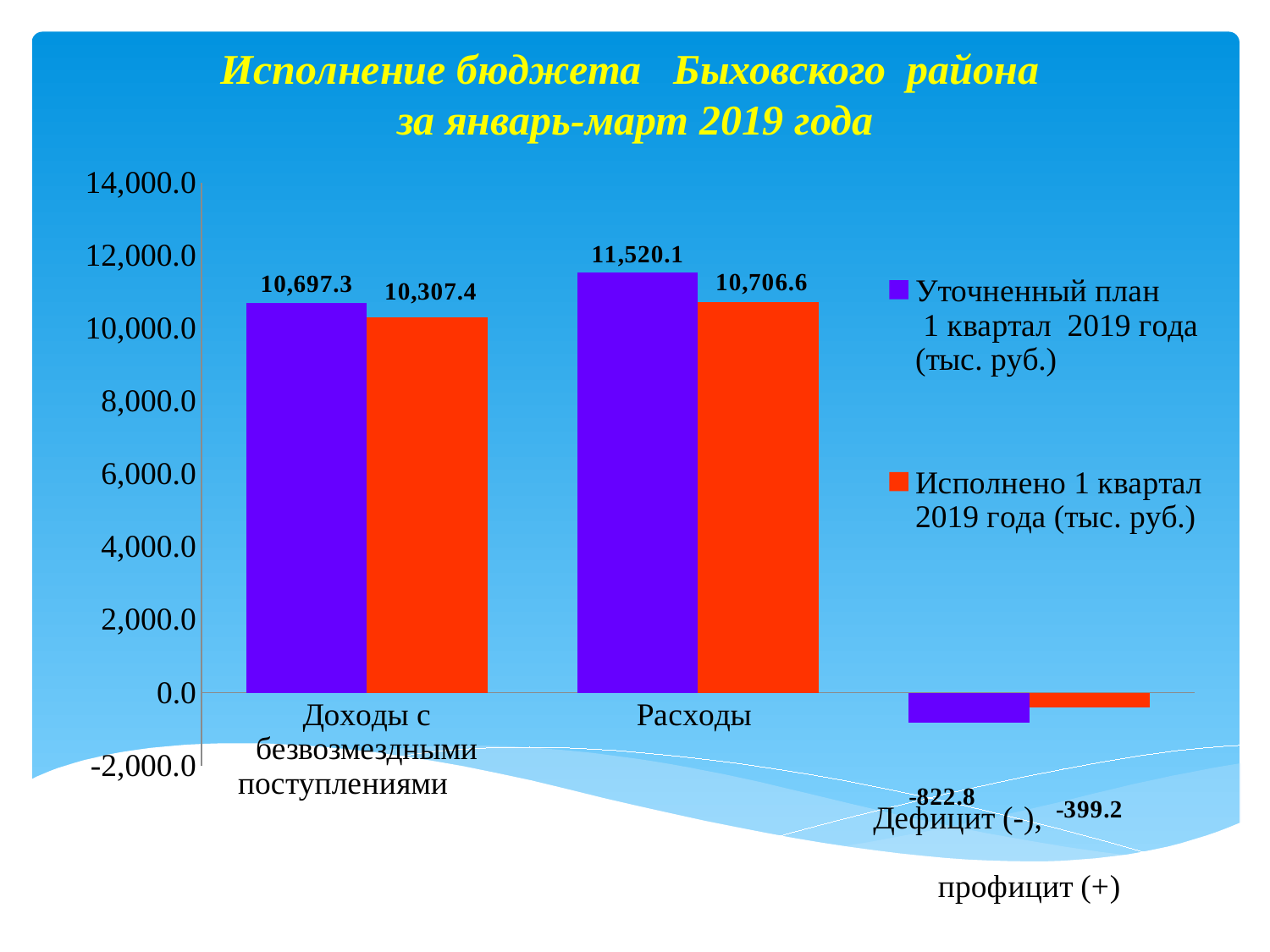

# Исполнение бюджета   Быховского  района за январь-март 2019 года

### Chart

| Category | Уточненный план          1 квартал  2019 года (тыс. руб.) | Исполнено 1 квартал 2019 года (тыс. руб.) |
|---|---|---|
| Доходы с безвозмездными поступлениями       | 10697.3 | 10307.4 |
| Расходы  | 11520.1 | 10706.6 |
|                                                                                                              Дефицит (-),                                            профицит (+) | -822.8000000000011 | -399.2000000000007 |